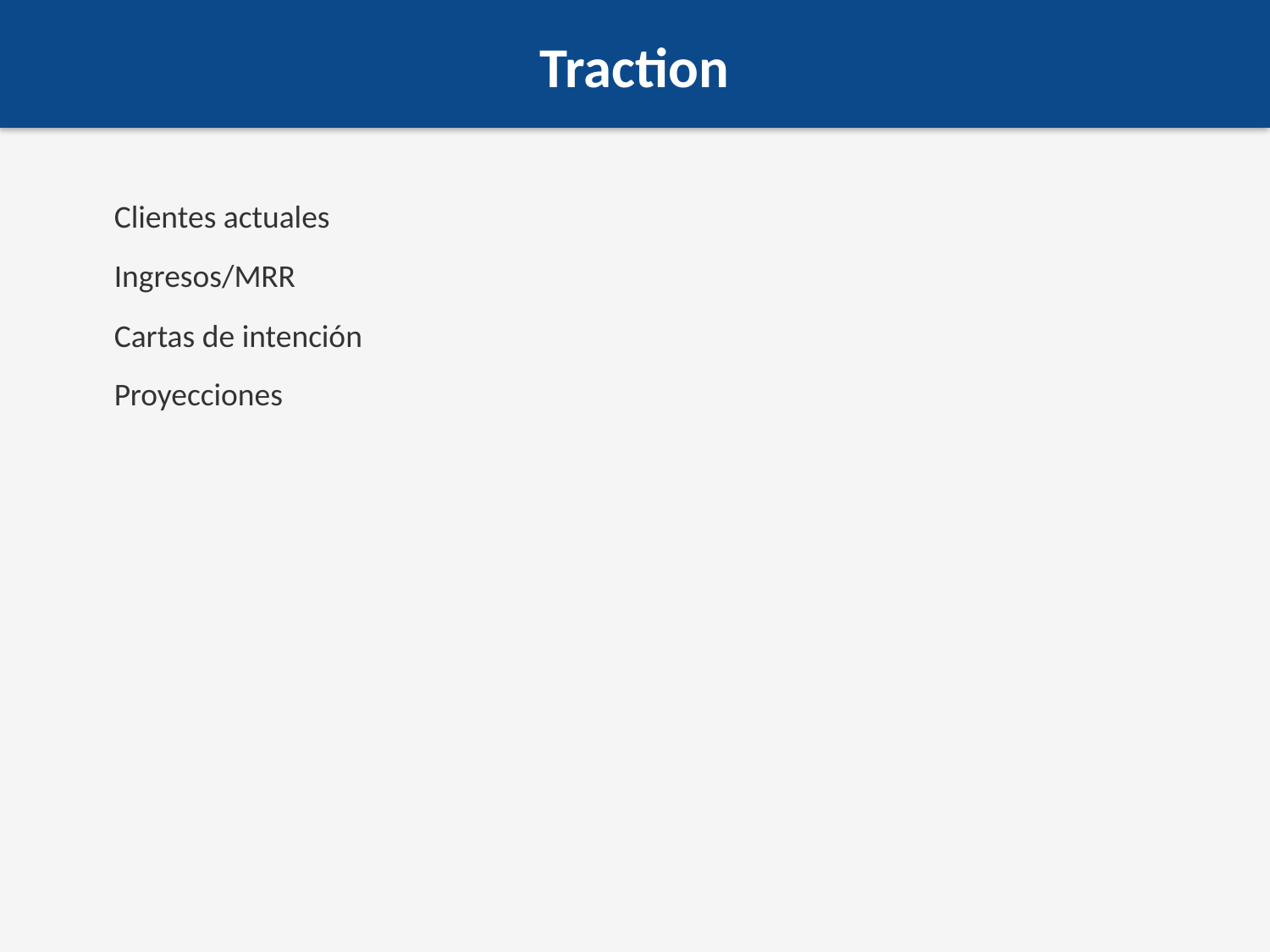

Traction
Clientes actuales
Ingresos/MRR
Cartas de intención
Proyecciones